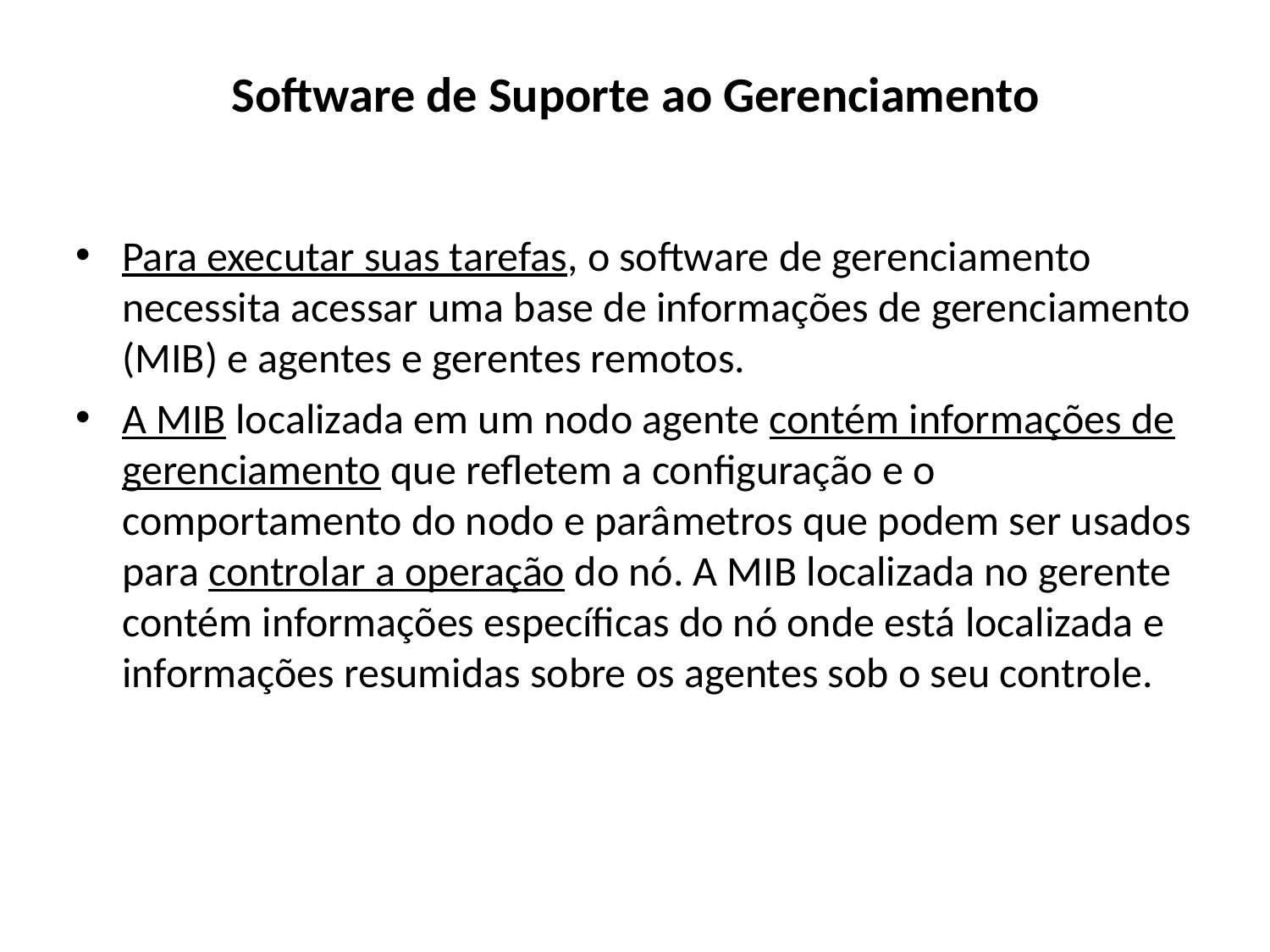

Software de Suporte ao Gerenciamento
Para executar suas tarefas, o software de gerenciamento necessita acessar uma base de informações de gerenciamento (MIB) e agentes e gerentes remotos.
A MIB localizada em um nodo agente contém informações de gerenciamento que refletem a configuração e o comportamento do nodo e parâmetros que podem ser usados para controlar a operação do nó. A MIB localizada no gerente contém informações específicas do nó onde está localizada e informações resumidas sobre os agentes sob o seu controle.